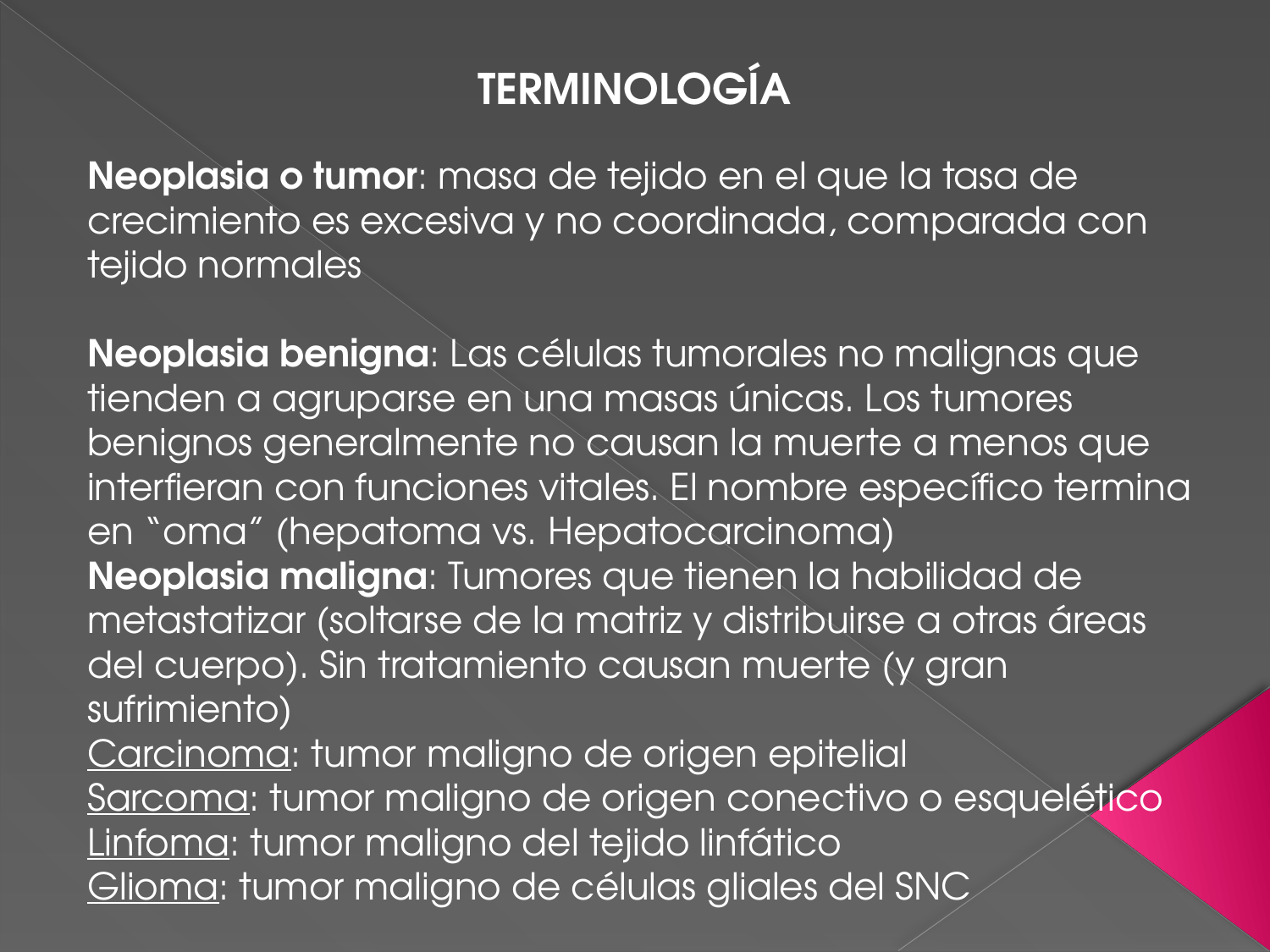

Terminología
Neoplasia o tumor: masa de tejido en el que la tasa de crecimiento es excesiva y no coordinada, comparada con tejido normales

Neoplasia benigna: Las células tumorales no malignas que tienden a agruparse en una masas únicas. Los tumores benignos generalmente no causan la muerte a menos que interfieran con funciones vitales. El nombre específico termina en “oma” (hepatoma vs. Hepatocarcinoma)
Neoplasia maligna: Tumores que tienen la habilidad de metastatizar (soltarse de la matriz y distribuirse a otras áreas del cuerpo). Sin tratamiento causan muerte (y gran sufrimiento)
Carcinoma: tumor maligno de origen epitelial
Sarcoma: tumor maligno de origen conectivo o esquelético
Linfoma: tumor maligno del tejido linfático
Glioma: tumor maligno de células gliales del SNC